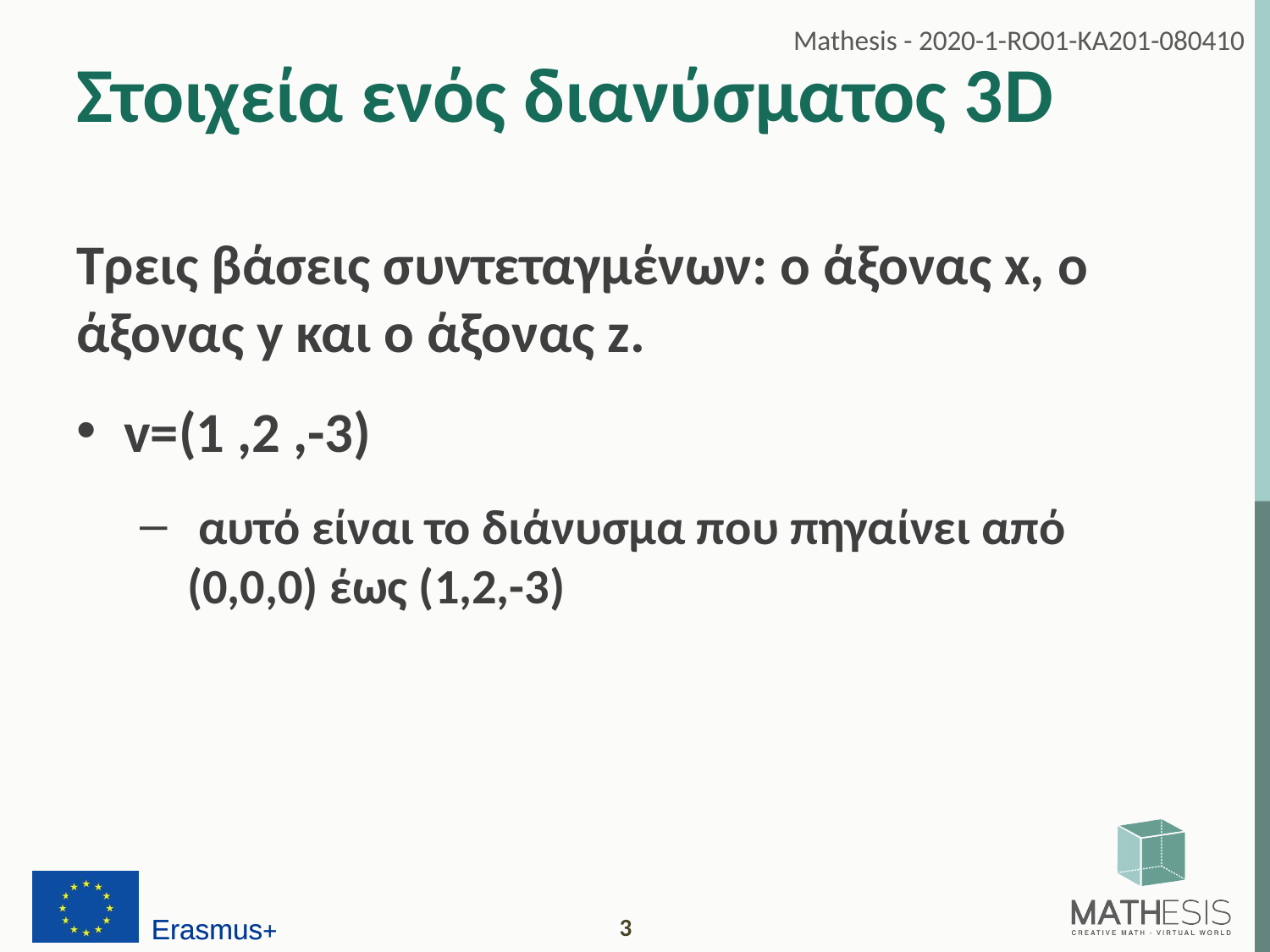

# Στοιχεία ενός διανύσματος 3D

Τρεις βάσεις συντεταγμένων: ο άξονας x, ο άξονας y και ο άξονας z.
v=(1 ,2 ,-3)
 αυτό είναι το διάνυσμα που πηγαίνει από (0,0,0) έως (1,2,-3)